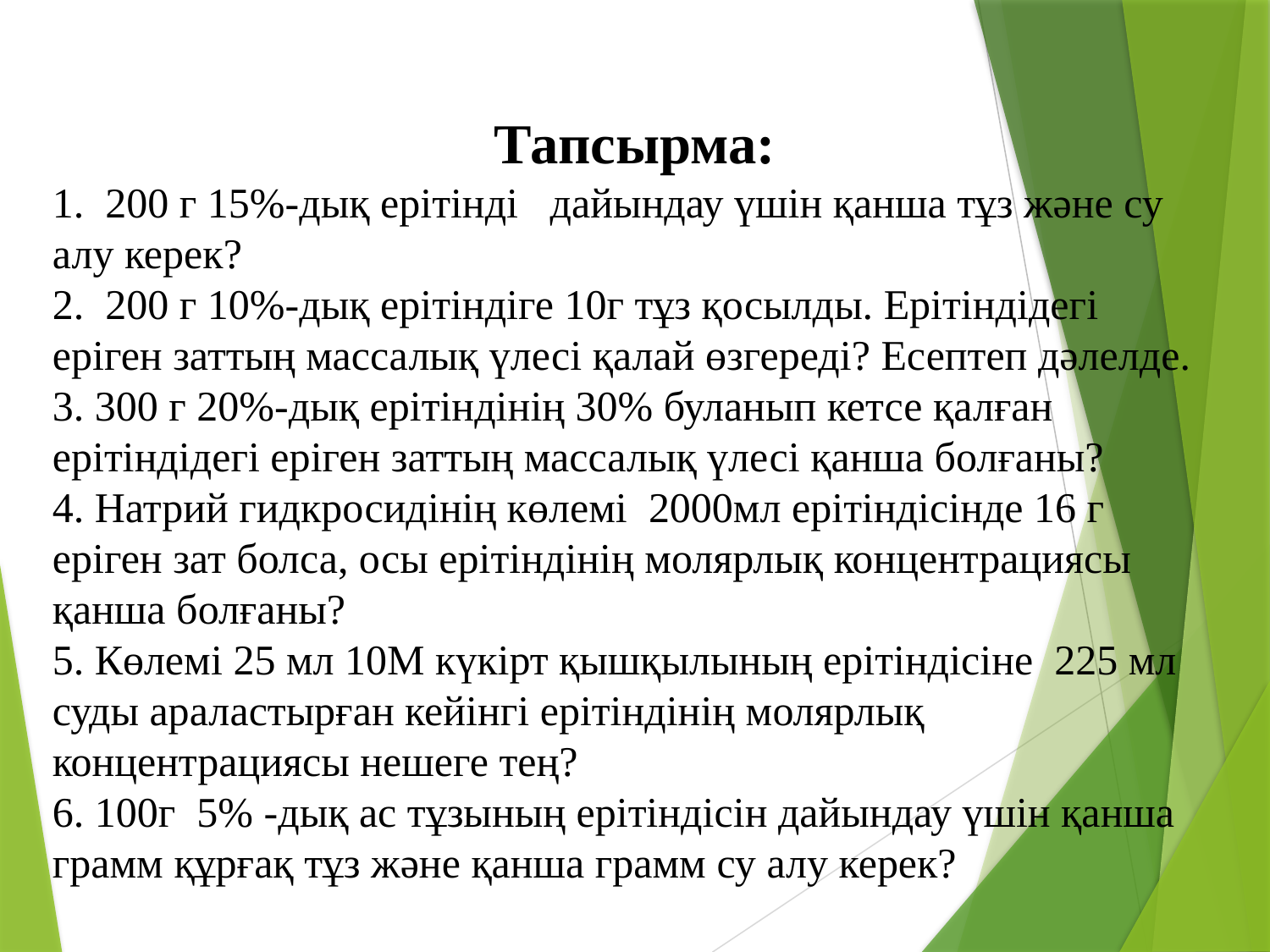

Тапсырма:
1.  200 г 15%-дық ерітінді   дайындау үшін қанша тұз және су алу керек?
2.  200 г 10%-дық ерітіндіге 10г тұз қосылды. Ерітіндідегі еріген заттың массалық үлесі қалай өзгереді? Есептеп дәлелде.
3. 300 г 20%-дық ерітіндінің 30% буланып кетсе қалған ерітіндідегі еріген заттың массалық үлесі қанша болғаны?
4. Натрий гидкросидінің көлемі  2000мл ерітіндісінде 16 г еріген зат болса, осы ерітіндінің молярлық концентрациясы қанша болғаны?
5. Көлемі 25 мл 10М күкірт қышқылының ерітіндісіне  225 мл суды араластырған кейінгі ерітіндінің молярлық концентрациясы нешеге тең?
6. 100г  5% -дық ас тұзының ерітіндісін дайындау үшін қанша грамм құрғақ тұз және қанша грамм су алу керек?